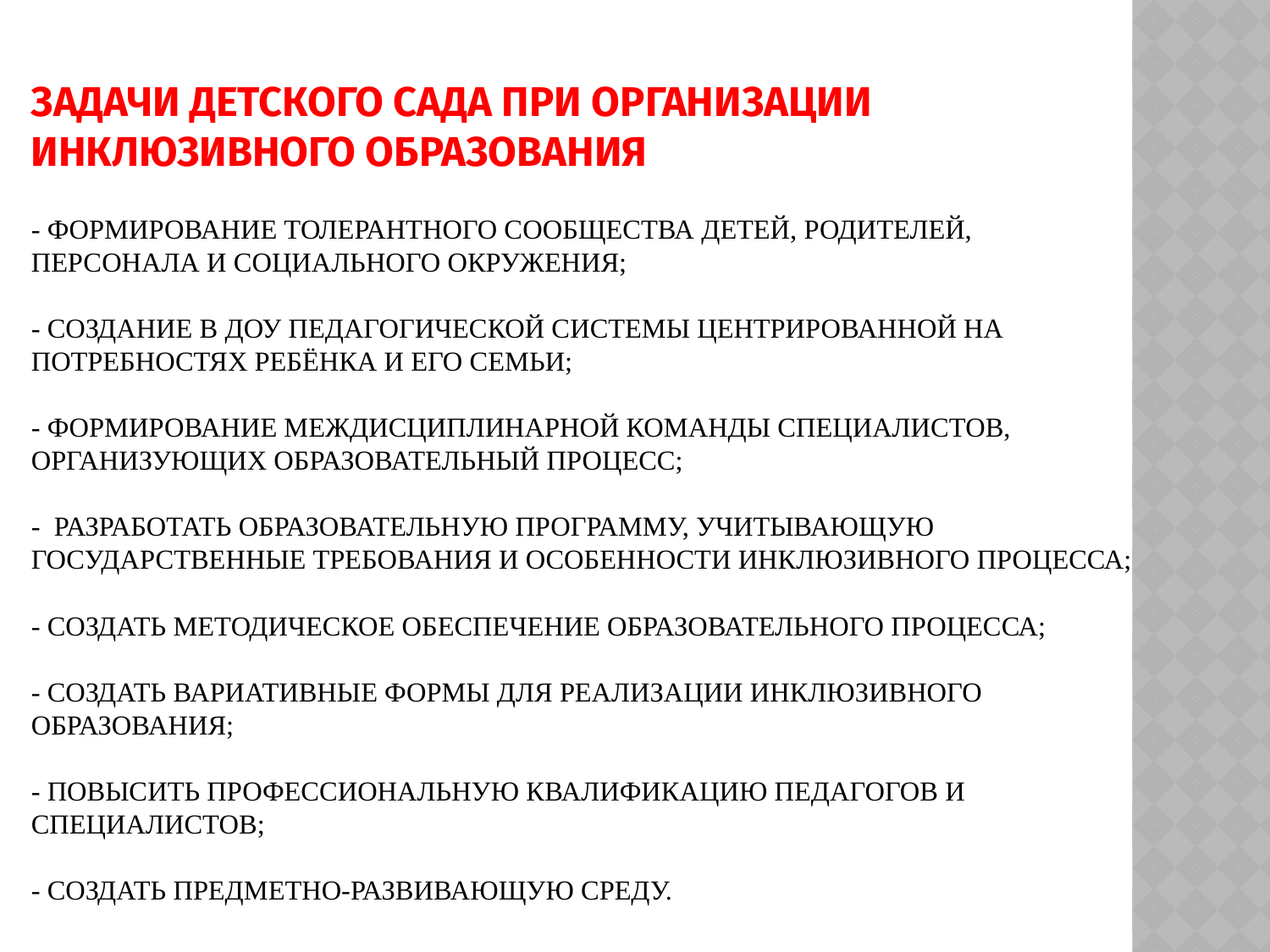

# Задачи детского сада при организации инклюзивного образования - формирование толерантного сообщества детей, родителей, персонала и социального окружения; - создание в ДОУ педагогической системы центрированной на потребностях ребёнка и его семьи; - формирование междисциплинарной команды специалистов, организующих образовательный процесс; -  разработать образовательную программу, учитывающую государственные требования и особенности инклюзивного процесса; - создать методическое обеспечение образовательного процесса; - создать вариативные формы для реализации инклюзивного образования; - повысить профессиональную квалификацию педагогов и специалистов; - создать предметно-развивающую среду.